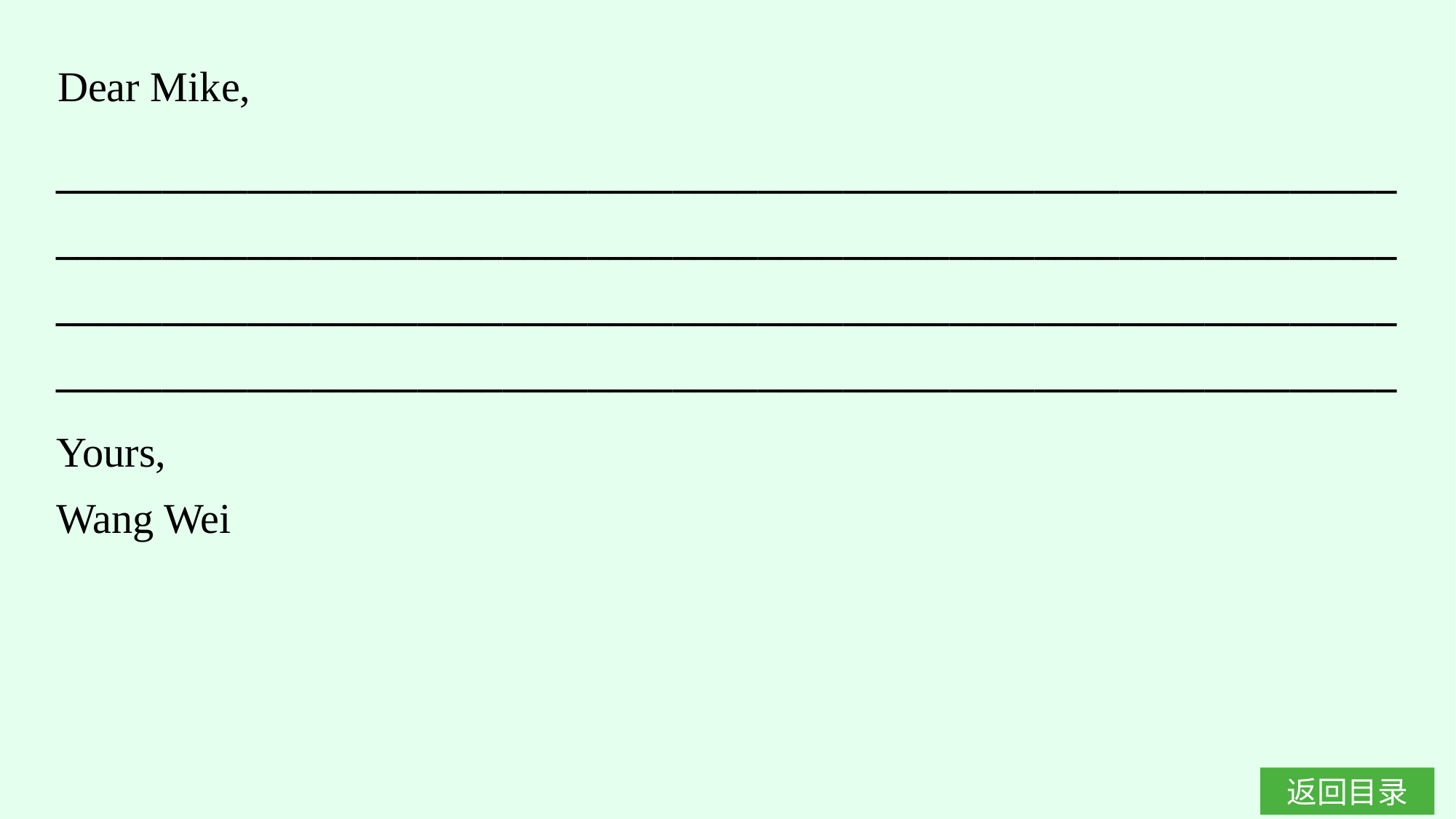

Dear Mike,
_______________________________________________________________
_______________________________________________________________
______________________________________________________________________________________________________________________________
Yours,
Wang Wei